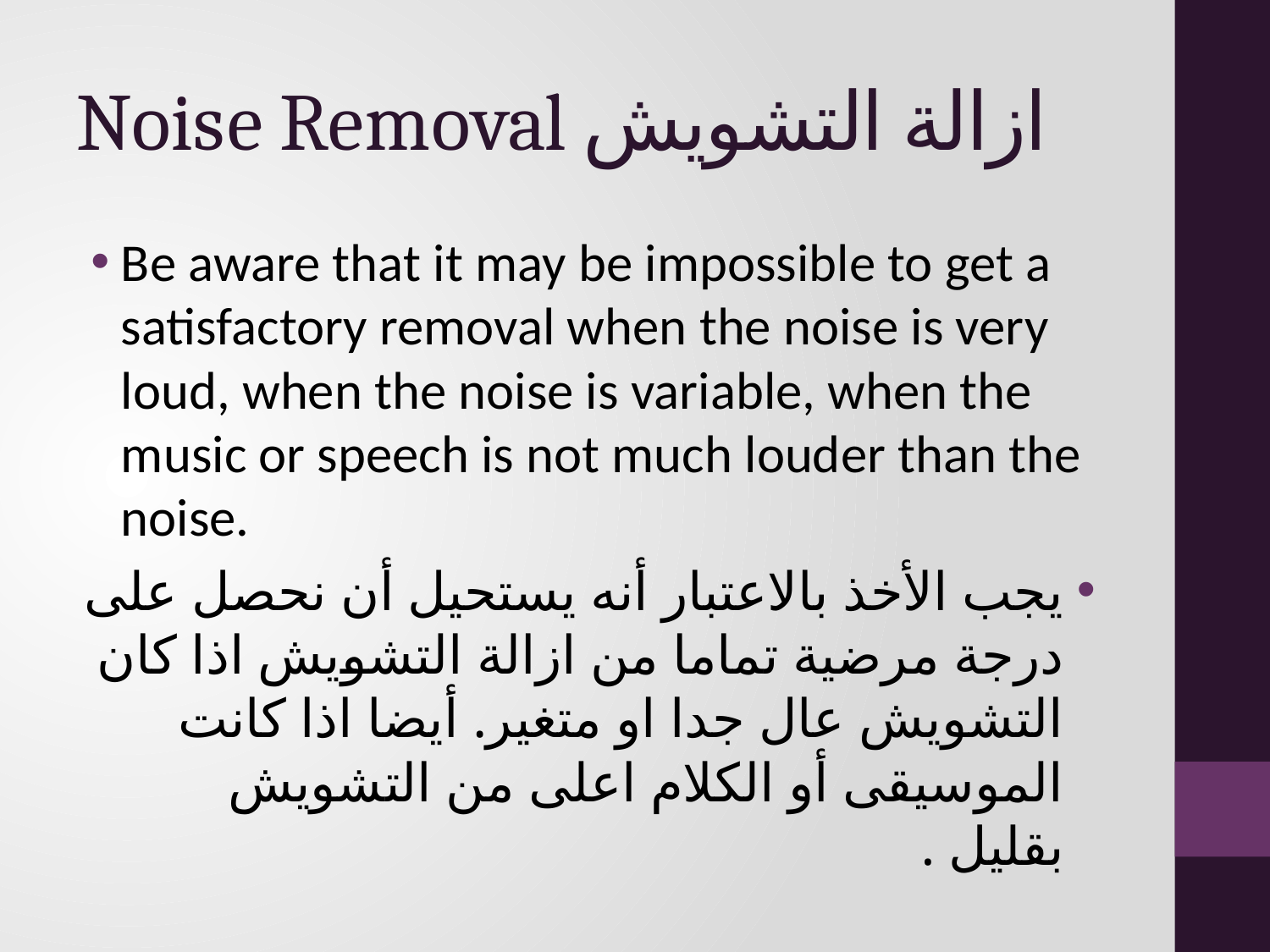

# Noise Removal ازالة التشويش
Be aware that it may be impossible to get a satisfactory removal when the noise is very loud, when the noise is variable, when the music or speech is not much louder than the noise.
يجب الأخذ بالاعتبار أنه يستحيل أن نحصل على درجة مرضية تماما من ازالة التشويش اذا كان التشويش عال جدا او متغير. أيضا اذا كانت الموسيقى أو الكلام اعلى من التشويش بقليل .